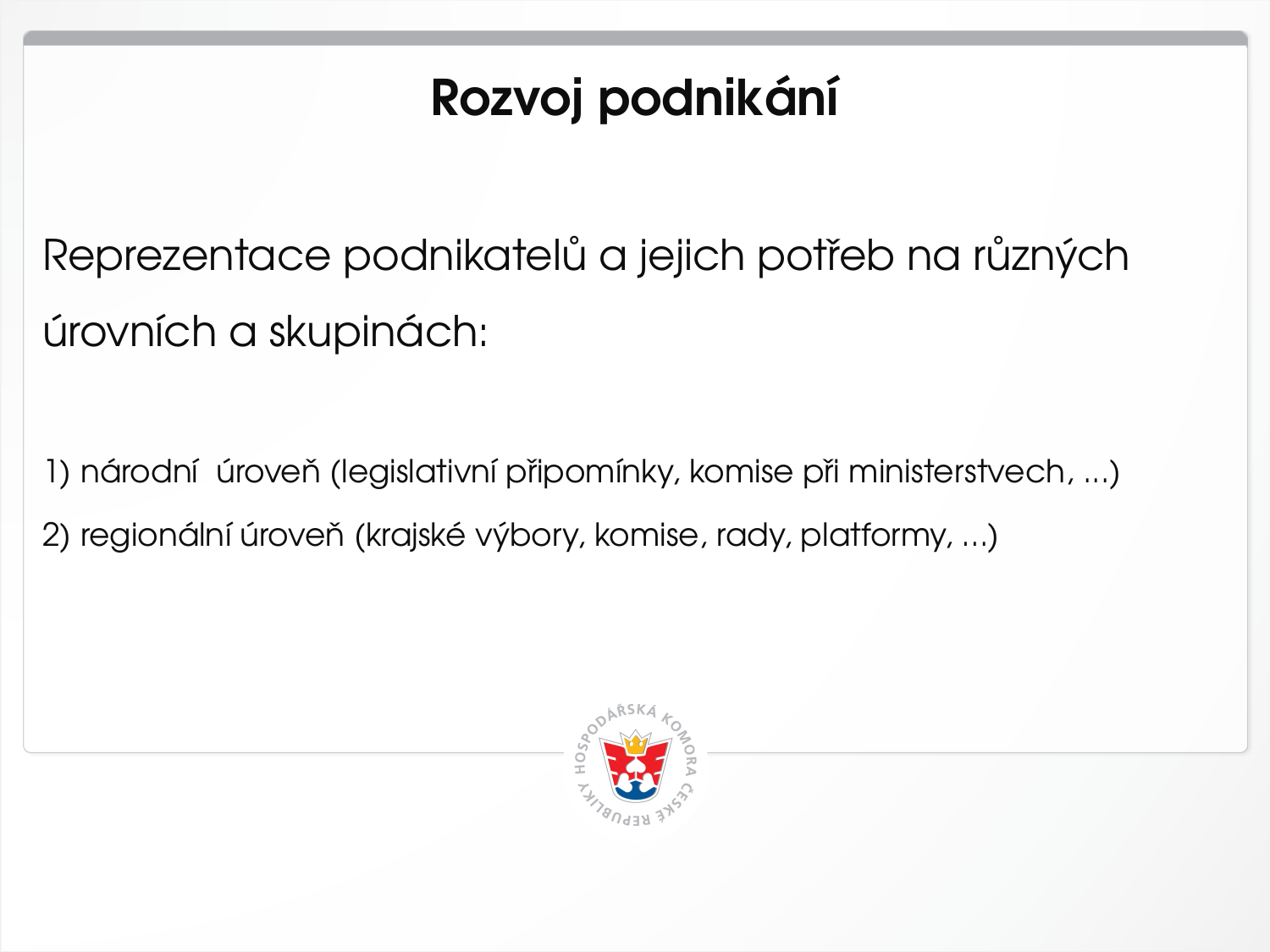

Rozvoj podnikání

Reprezentace podnikatelů a jejich potřeb na různých úrovních a skupinách:

1) národní  úroveň (legislativní připomínky, komise při ministerstvech, ...)
2) regionální úroveň (krajské výbory, komise, rady, platformy, …)

#